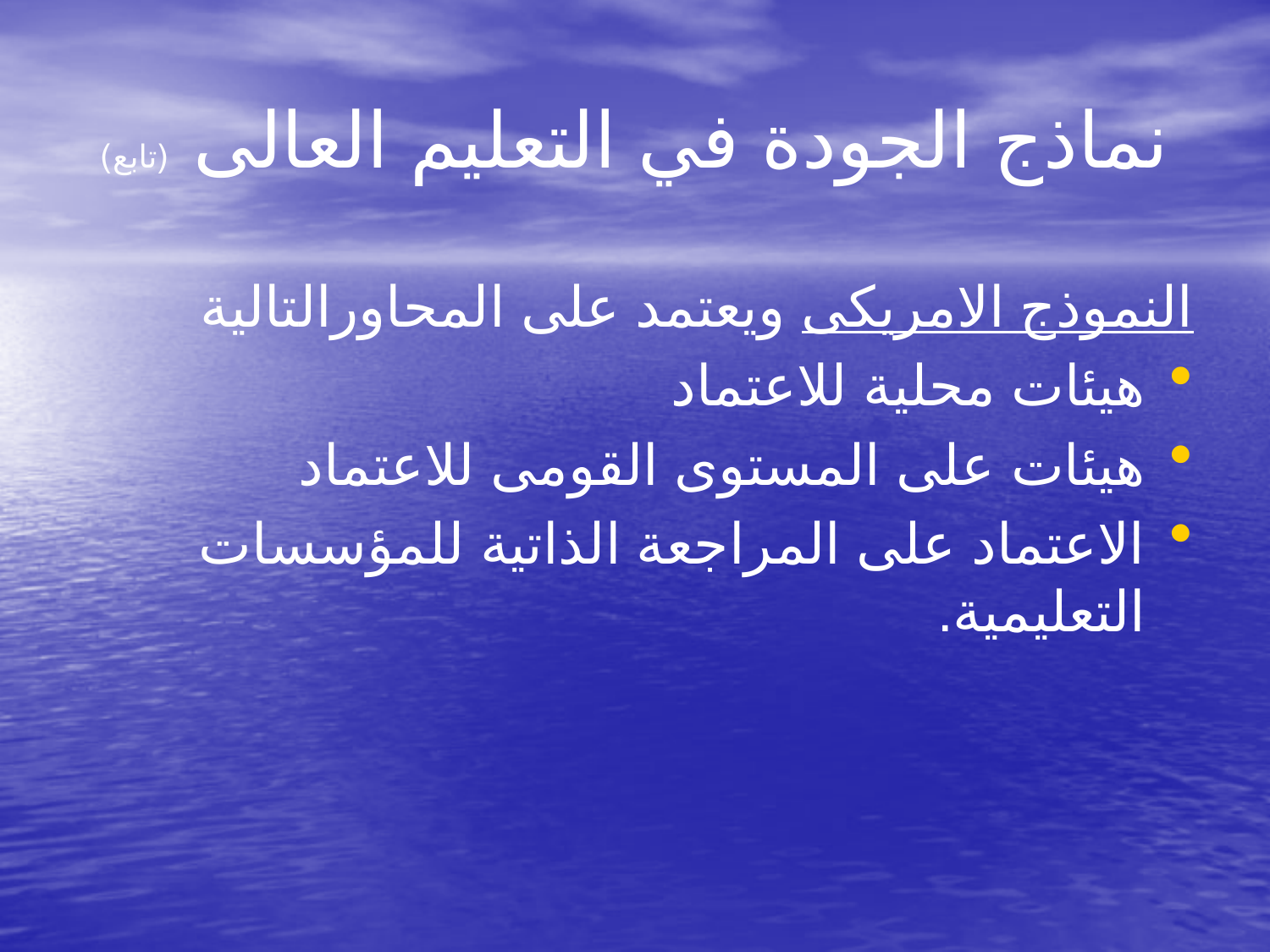

# (تابع) نماذج الجودة في التعليم العالى
النموذج الامريكى ويعتمد على المحاورالتالية
هيئات محلية للاعتماد
هيئات على المستوى القومى للاعتماد
الاعتماد على المراجعة الذاتية للمؤسسات التعليمية.